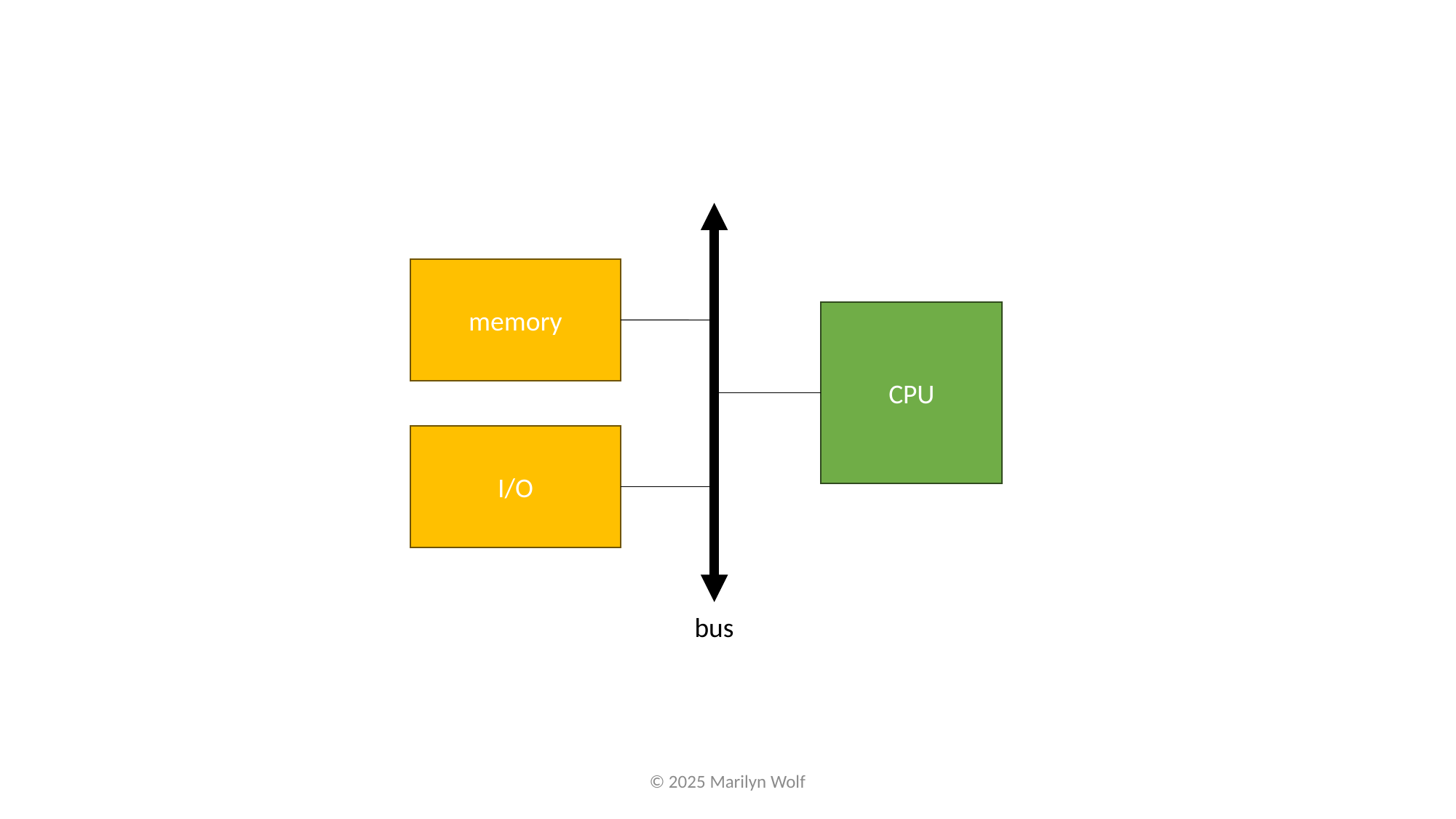

memory
CPU
I/O
bus
© 2025 Marilyn Wolf